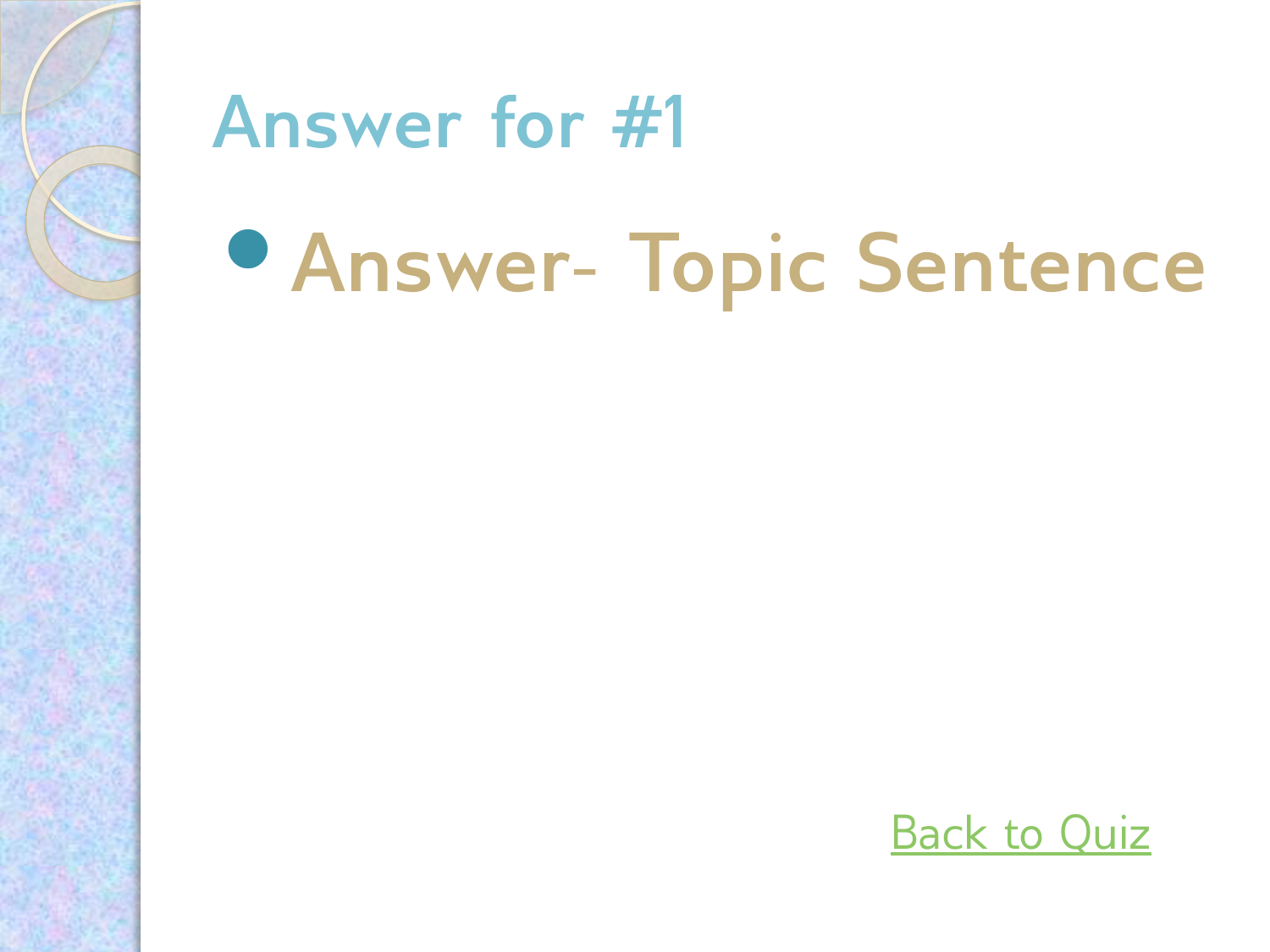

# Answer for #1
Answer- Topic Sentence
Back to Quiz